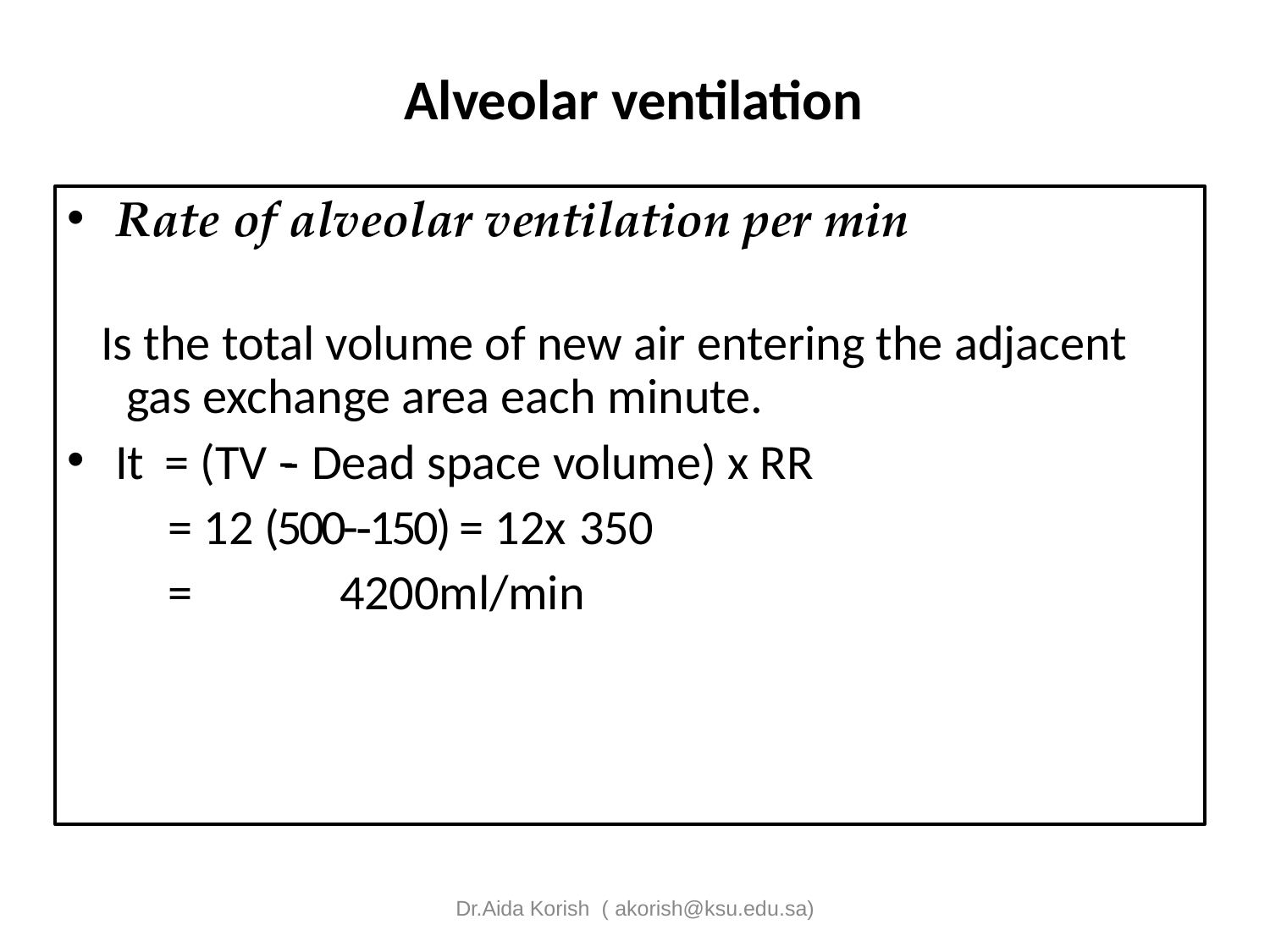

# Alveolar ventilation

Rate of alveolar ventilation per min

Is the total volume of new air entering the adjacent  gas exchange area each minute.
It	= (TV -­‐           Dead space volume) x RR
= 12 (500-­‐150) = 12x 350
=	4200ml/min
Dr.Aida Korish  ( akorish@ksu.edu.sa)